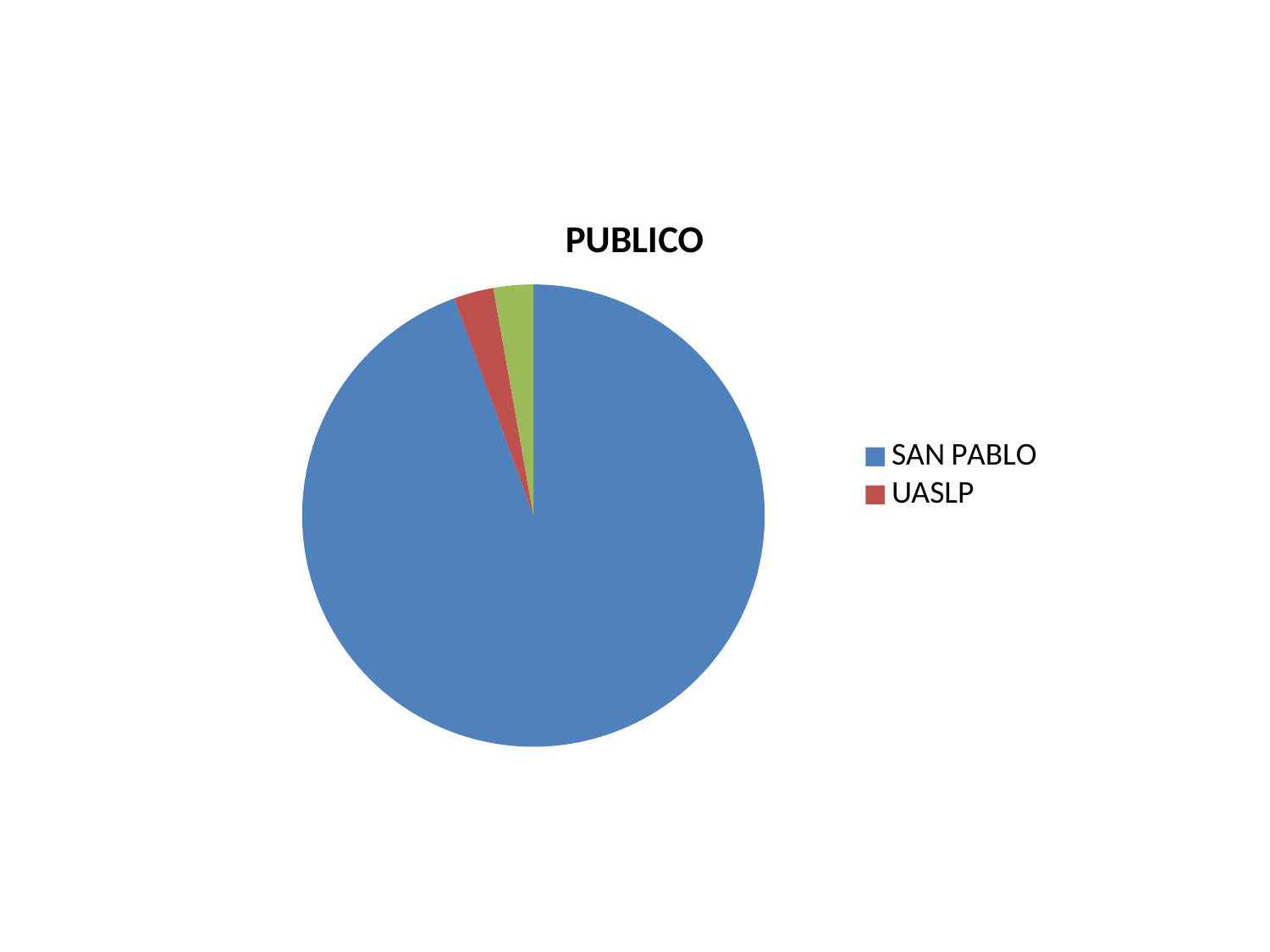

### Chart: PUBLICO

| Category | Ventas |
|---|---|
| SAN PABLO | 34.0 |
| UASLP | 1.0 |
#